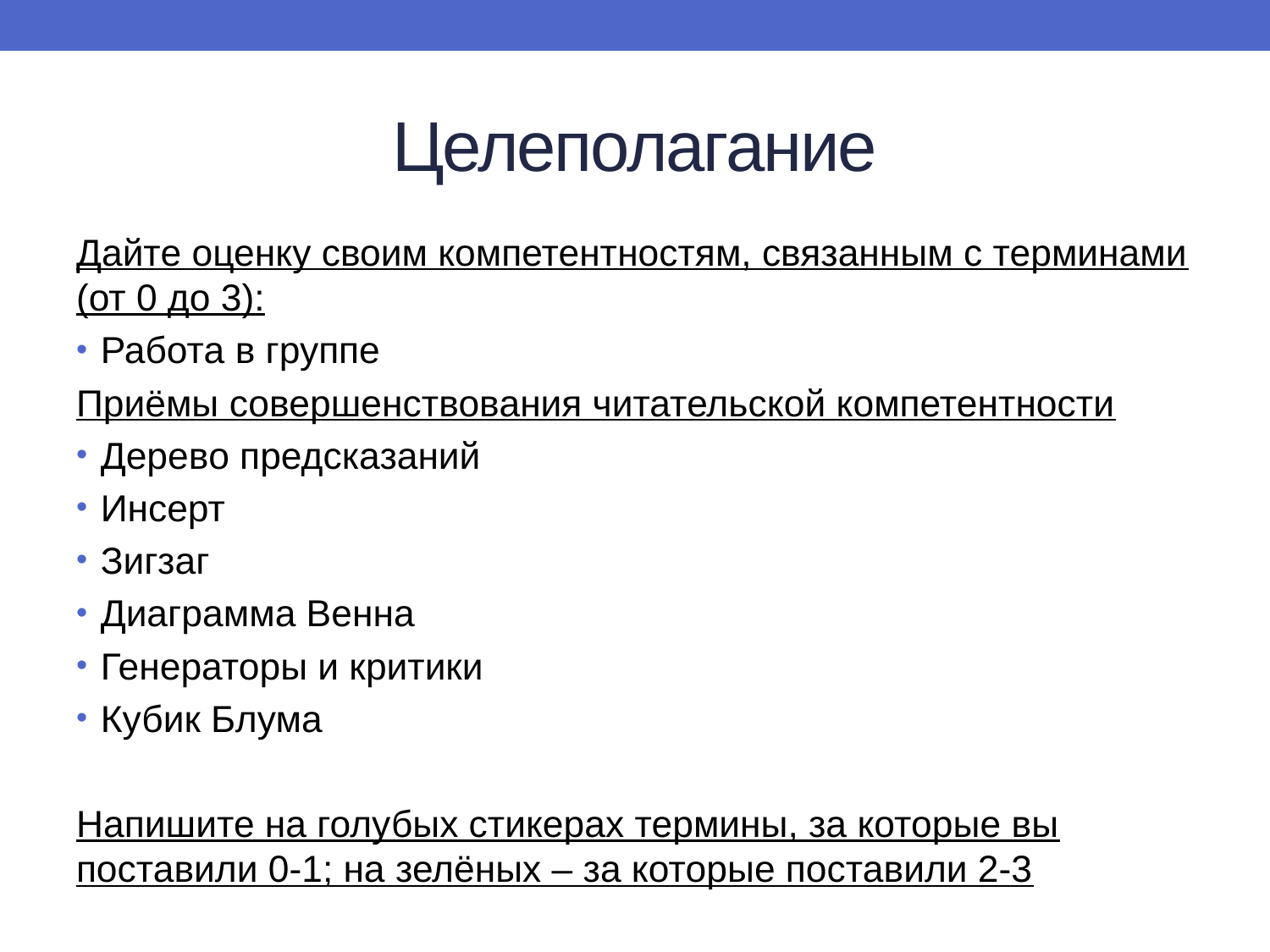

# Целеполагание
Дайте оценку своим компетентностям, связанным с терминами (от 0 до 3):
Работа в группе
Приёмы совершенствования читательской компетентности
Дерево предсказаний
Инсерт
Зигзаг
Диаграмма Венна
Генераторы и критики
Кубик Блума

Напишите на голубых стикерах термины, за которые вы поставили 0-1; на зелёных – за которые поставили 2-3